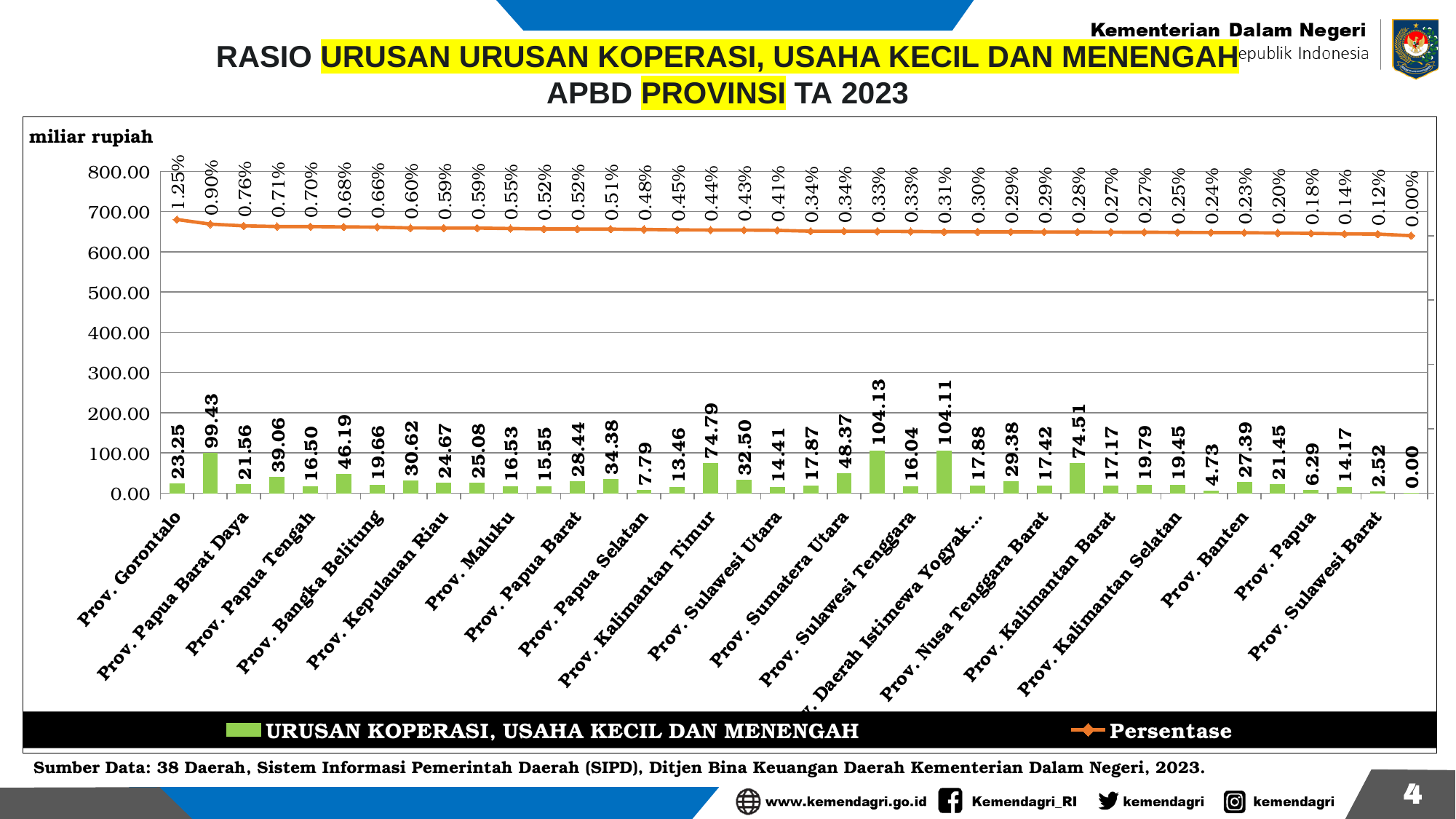

RASIO URUSAN URUSAN KOPERASI, USAHA KECIL DAN MENENGAH
APBD PROVINSI TA 2023
miliar rupiah

### Chart

| Category | URUSAN KOPERASI, USAHA KECIL DAN MENENGAH | Persentase |
|---|---|---|
| Prov. Gorontalo | 23.245680313 | 0.012537743163124815 |
| Prov. Aceh | 99.425251268 | 0.008962187547695958 |
| Prov. Papua Barat Daya | 21.55716904 | 0.0076280796224772575 |
| Prov. Jambi | 39.058726841 | 0.007099413494596014 |
| Prov. Papua Tengah | 16.499992307 | 0.0070306714277576995 |
| Prov. Kalimantan Tengah | 46.189404081 | 0.006808296602478849 |
| Prov. Bangka Belitung | 19.664395734 | 0.006638232488814834 |
| Prov. Nusa Tenggara Timur | 30.619239306 | 0.005990271633880567 |
| Prov. Kepulauan Riau | 24.674062444 | 0.005943204020218902 |
| Prov. Maluku Utara | 25.076953265 | 0.005910653981677779 |
| Prov. Maluku | 16.533971156 | 0.005547260326148369 |
| Prov. Bengkulu | 15.547967174 | 0.005222015555323615 |
| Prov. Papua Barat | 28.437666772 | 0.005165206139107274 |
| Prov. Sumatera Barat | 34.383431604 | 0.005064385239893175 |
| Prov. Papua Selatan | 7.79478785 | 0.004816481053787097 |
| Prov. Kalimantan Utara | 13.45736521 | 0.00448973682468891 |
| Prov. Kalimantan Timur | 74.79346619 | 0.004391557351195188 |
| Prov. Bali | 32.498517374 | 0.004320236547423134 |
| Prov. Sulawesi Utara | 14.409227077 | 0.004124779069428256 |
| Prov. Sulawesi Tengah | 17.874366791 | 0.003448732197737204 |
| Prov. Sumatera Utara | 48.373117295 | 0.003389010473736792 |
| Prov. Jawa Timur | 104.129992 | 0.0033460065467760505 |
| Prov. Sulawesi Tenggara | 16.03624509 | 0.003264596711722584 |
| Prov. Jawa Barat | 104.108173982 | 0.0030681892212743953 |
| Prov. Daerah Istimewa Yogyakarta | 17.879892188 | 0.002979953851221935 |
| Prov. Sulawesi Selatan | 29.383082645 | 0.002939606960747062 |
| Prov. Nusa Tenggara Barat | 17.415051572 | 0.002906393026663683 |
| Prov. Jawa Tengah | 74.512305 | 0.0027841365884334365 |
| Prov. Kalimantan Barat | 17.171243456 | 0.0027338505749900386 |
| Prov. Lampung | 19.790590534 | 0.0026810120275432316 |
| Prov. Kalimantan Selatan | 19.451747708 | 0.0025171139524892893 |
| Prov. Papua Pegunungan | 4.731101 | 0.002433179716809364 |
| Prov. Banten | 27.394781 | 0.0023265895799016866 |
| Prov. Sumatera Selatan | 21.4469978 | 0.0020402870571756943 |
| Prov. Papua | 6.292823617 | 0.0018016795939112624 |
| Prov. Riau | 14.167927018 | 0.0013968898175104557 |
| Prov. Sulawesi Barat | 2.51914836 | 0.0012100970091139028 |
| Prov. DKI Jakarta | 0.0 | 0.0 |
Sumber Data: 38 Daerah, Sistem Informasi Pemerintah Daerah (SIPD), Ditjen Bina Keuangan Daerah Kementerian Dalam Negeri, 2023.
4